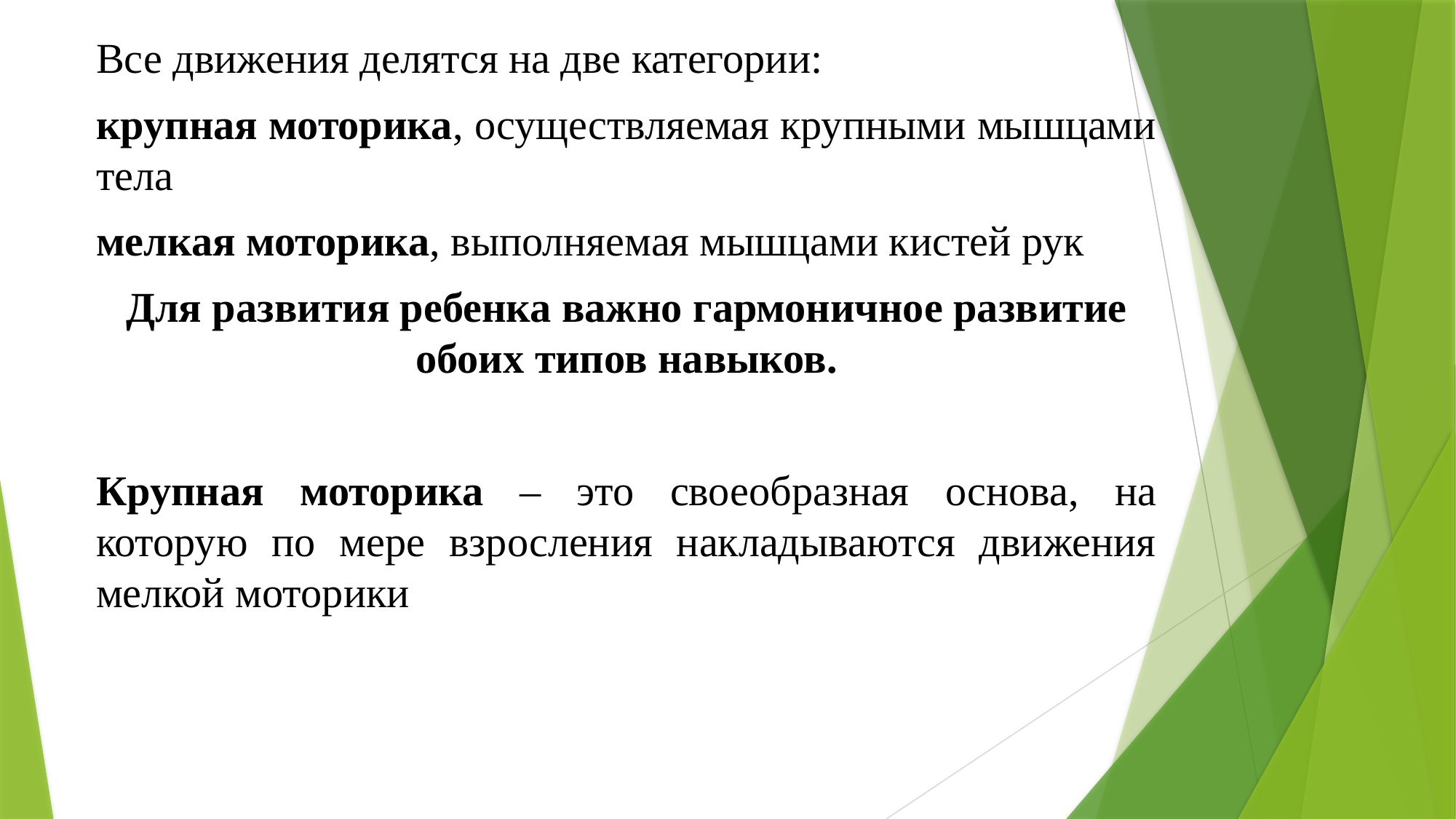

Все движения делятся на две категории:
крупная моторика, осуществляемая крупными мышцами тела
мелкая моторика, выполняемая мышцами кистей рук
Для развития ребенка важно гармоничное развитие обоих типов навыков.

Крупная моторика – это своеобразная основа, на которую по мере взросления накладываются движения мелкой моторики